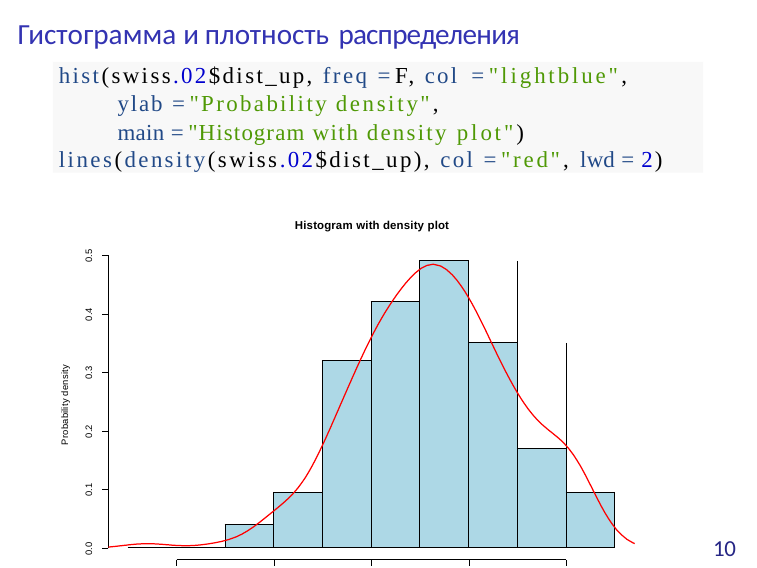

# Гистограмма и плотность распределения
hist(swiss.02$dist_up, freq = F, col = "lightblue",
ylab = "Probability density",
main = "Histogram with density plot")  lines(density(swiss.02$dist_up), col = "red", lwd = 2)
Histogram with density plot
0.5

|  |  |  |  |  |  |  |  |  |
| --- | --- | --- | --- | --- | --- | --- | --- | --- |
|  |  |  |  |  |  |  |  |  |
|  |  |  |  |  |  |  |  |  |
|  |  |  |  |  |  |  |  |  |
|  |  |  |  |  |  |  |  |  |
|  |  |  |  |  |  |  |  |  |
|  |  |  |  |  |  |  |  |  |

0.4

Probability density
0.3

0.2

0.1

10
0.0